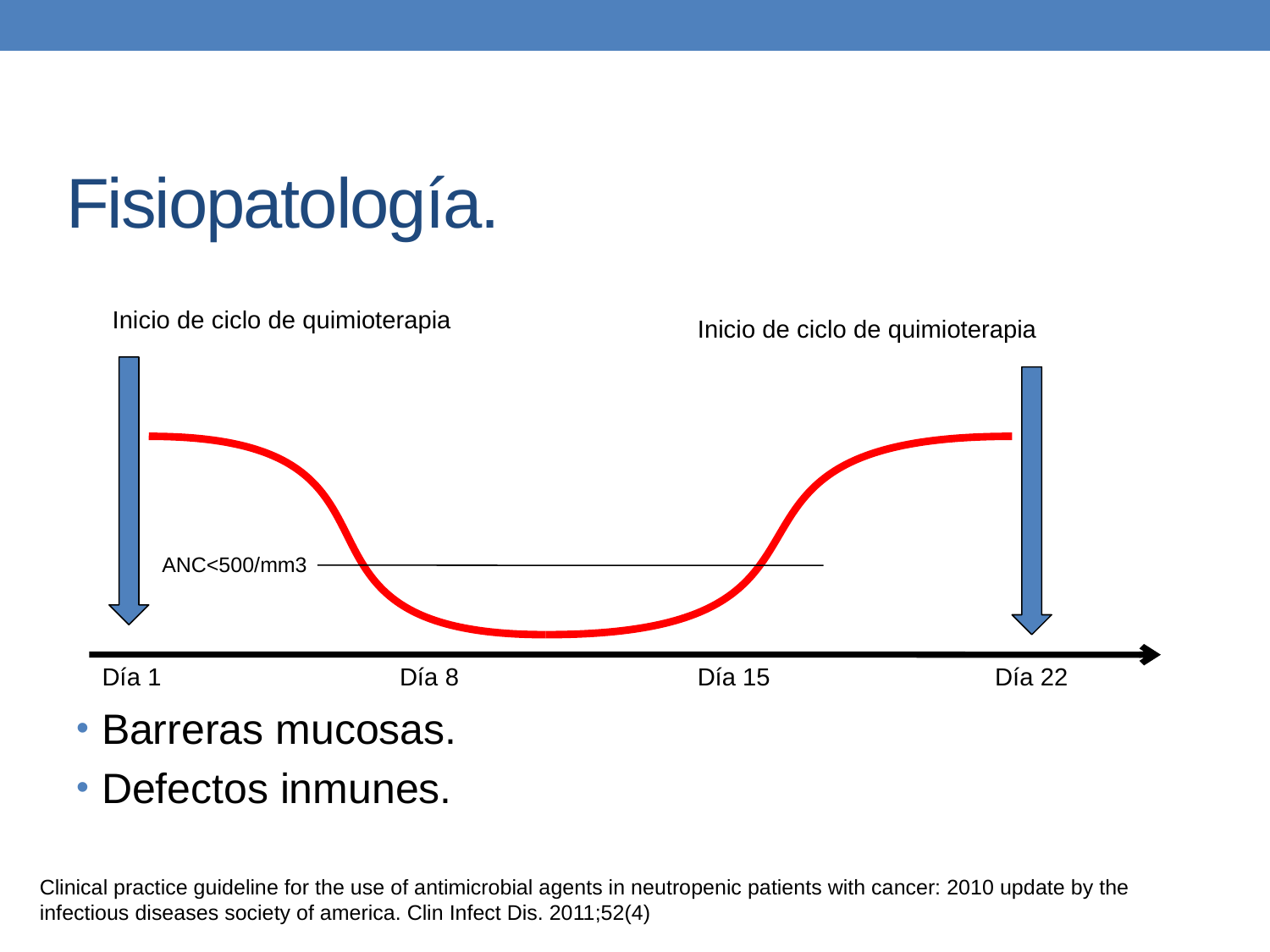

# Fisiopatología.

Barreras mucosas.
Defectos inmunes.
Inicio de ciclo de quimioterapia
Inicio de ciclo de quimioterapia

ANC<500/mm3
Día 1
Día 8
Día 15
Día 22
Clinical practice guideline for the use of antimicrobial agents in neutropenic patients with cancer: 2010 update by the infectious diseases society of america. Clin Infect Dis. 2011;52(4)